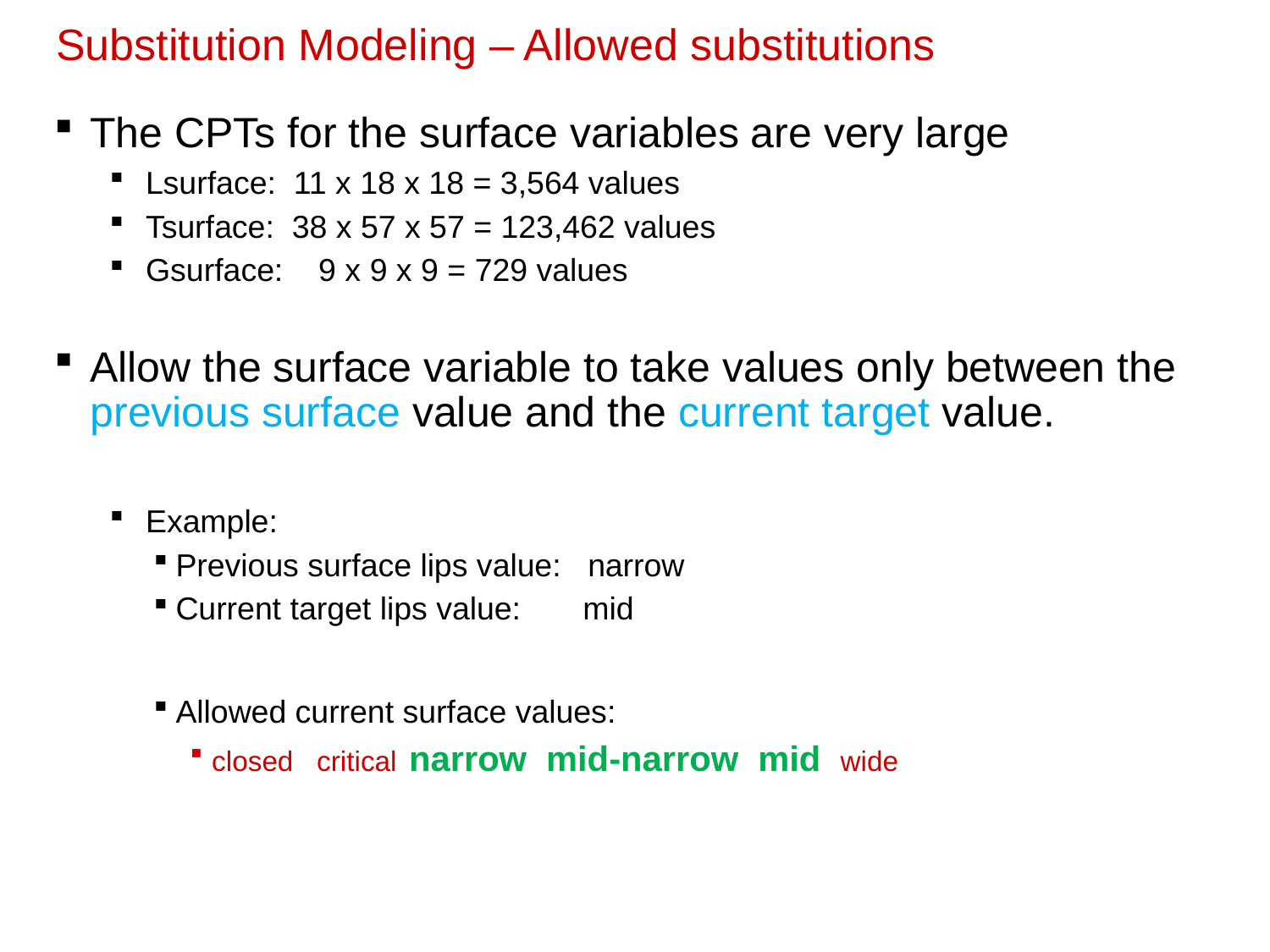

Substitution Modeling – Allowed substitutions
The CPTs for the surface variables are very large
Lsurface:  11 x 18 x 18 = 3,564 values
Tsurface:  38 x 57 x 57 = 123,462 values
Gsurface:    9 x 9 x 9 = 729 values

Allow the surface variable to take values only between the previous surface value and the current target value.

Example:
Previous surface lips value:   narrow
Current target lips value:       mid

Allowed current surface values:
closed   critical  narrow  mid-narrow  mid  wide